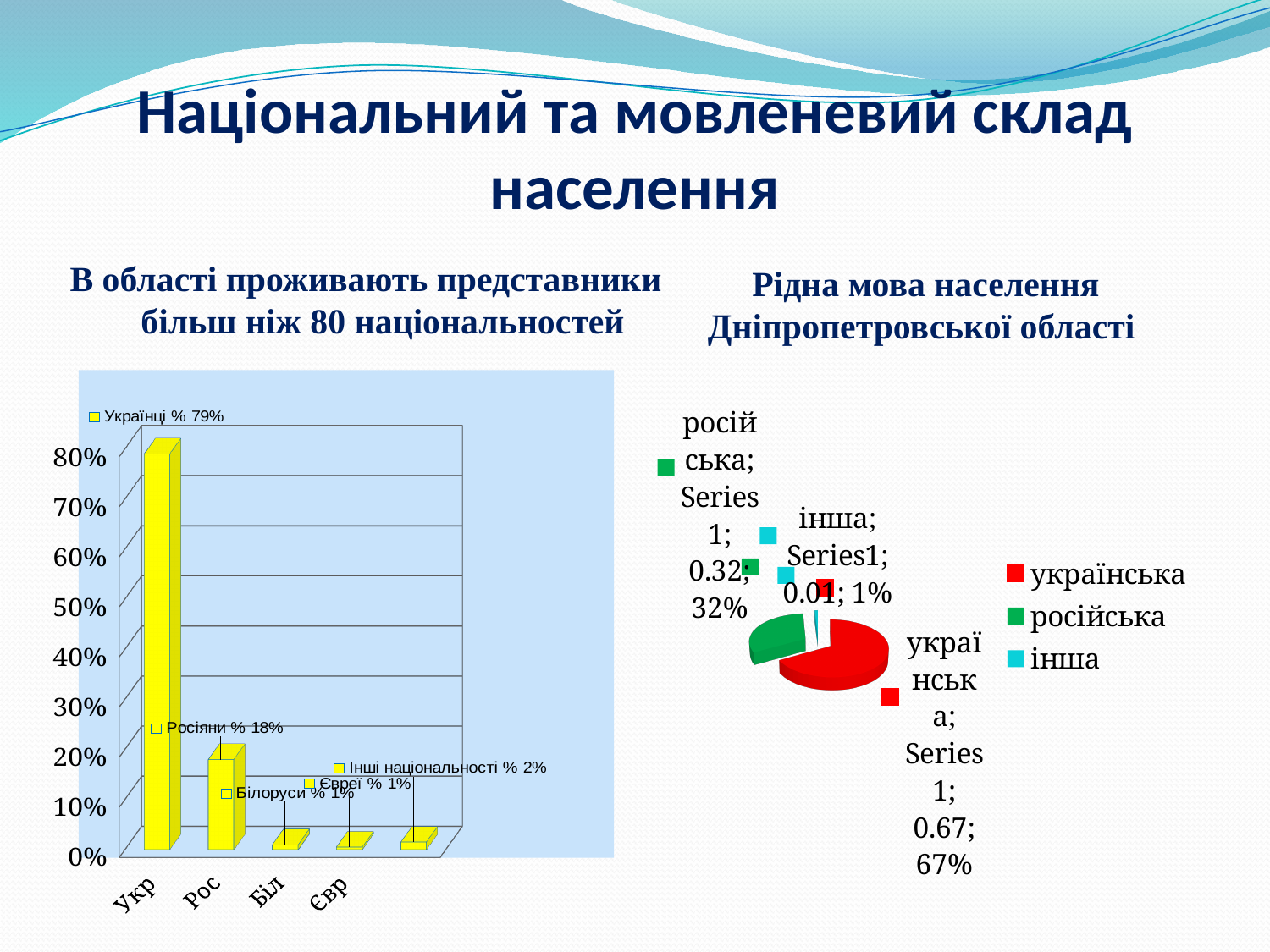

# Національний та мовленевий склад населення

В області проживають представники           більш ніж 80 національностей

Рідна мова населення Дніпропетровської області

[unsupported chart]

[unsupported chart]